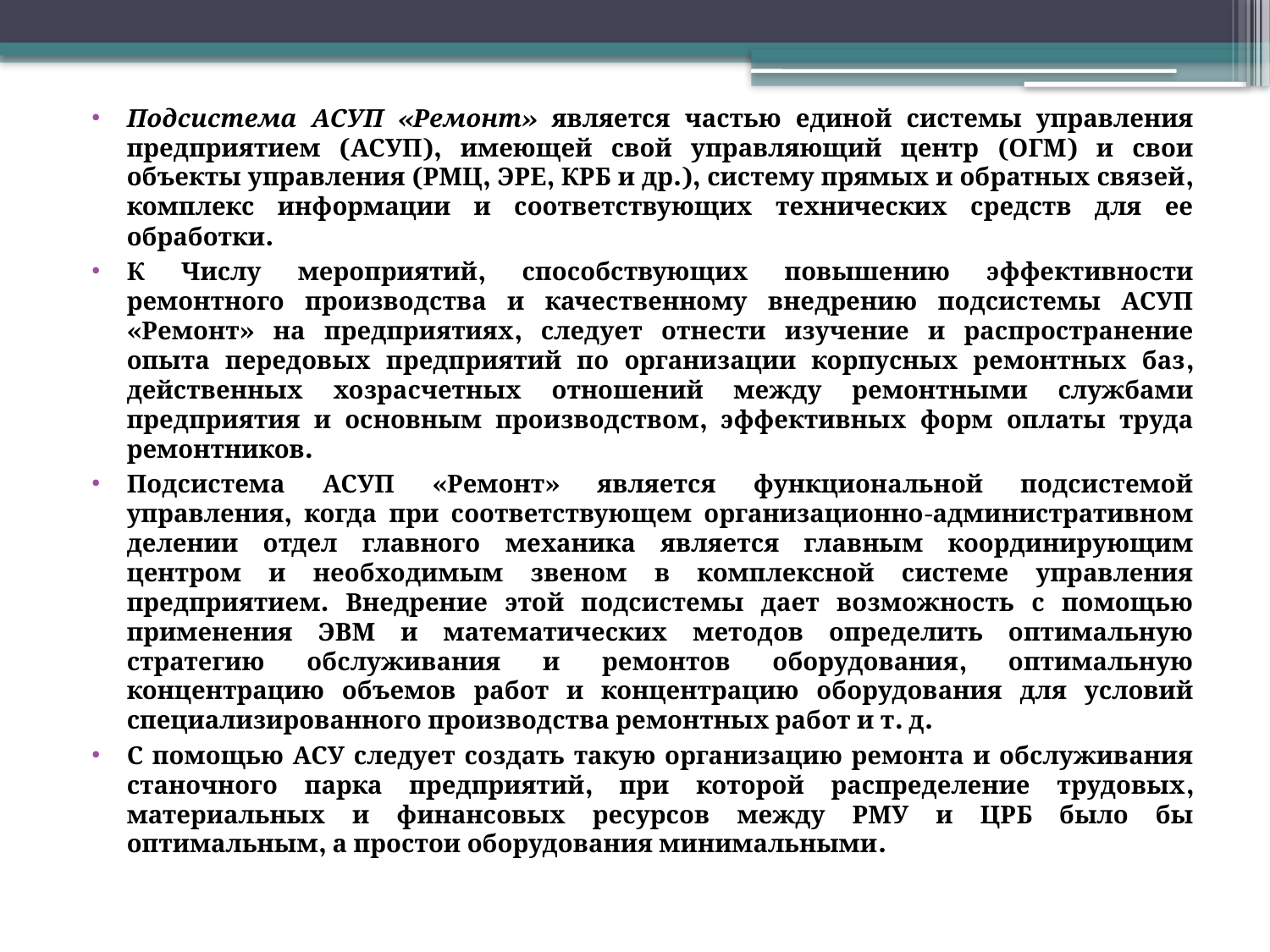

Подсистема АСУП «Ремонт» является частью единой системы управления предприятием (АСУП), имеющей свой управляющий центр (ОГМ) и свои объекты управления (РМЦ, ЭРЕ, КРБ и др.), систему прямых и обратных связей, комплекс информации и соответствующих технических средств для ее обработки.
К Числу мероприятий, способствующих повышению эффективности ремонтного производства и качественному внедрению подсистемы АСУП «Ремонт» на предприятиях, следует отнести изучение и распространение опыта передовых предприятий по организации корпусных ремонтных баз, действенных хозрасчетных отношений между ремонтными службами предприятия и основным производством, эффективных форм оплаты труда ремонтников.
Подсистема АСУП «Ремонт» является функциональной подсистемой управления, когда при соответствующем организационно-административном делении отдел главного механика является главным координирующим центром и необходимым звеном в комплексной системе управления предприятием. Внедрение этой подсистемы дает возможность с помощью применения ЭВМ и математических методов определить оптимальную стратегию обслуживания и ремонтов оборудования, оптимальную концентрацию объемов работ и концентрацию оборудования для условий специализированного производства ремонтных работ и т. д.
С помощью АСУ следует создать такую организацию ремонта и обслуживания станочного парка предприятий, при которой распределение трудовых, материальных и финансовых ресурсов между РМУ и ЦРБ было бы оптимальным, а простои оборудования минимальными.